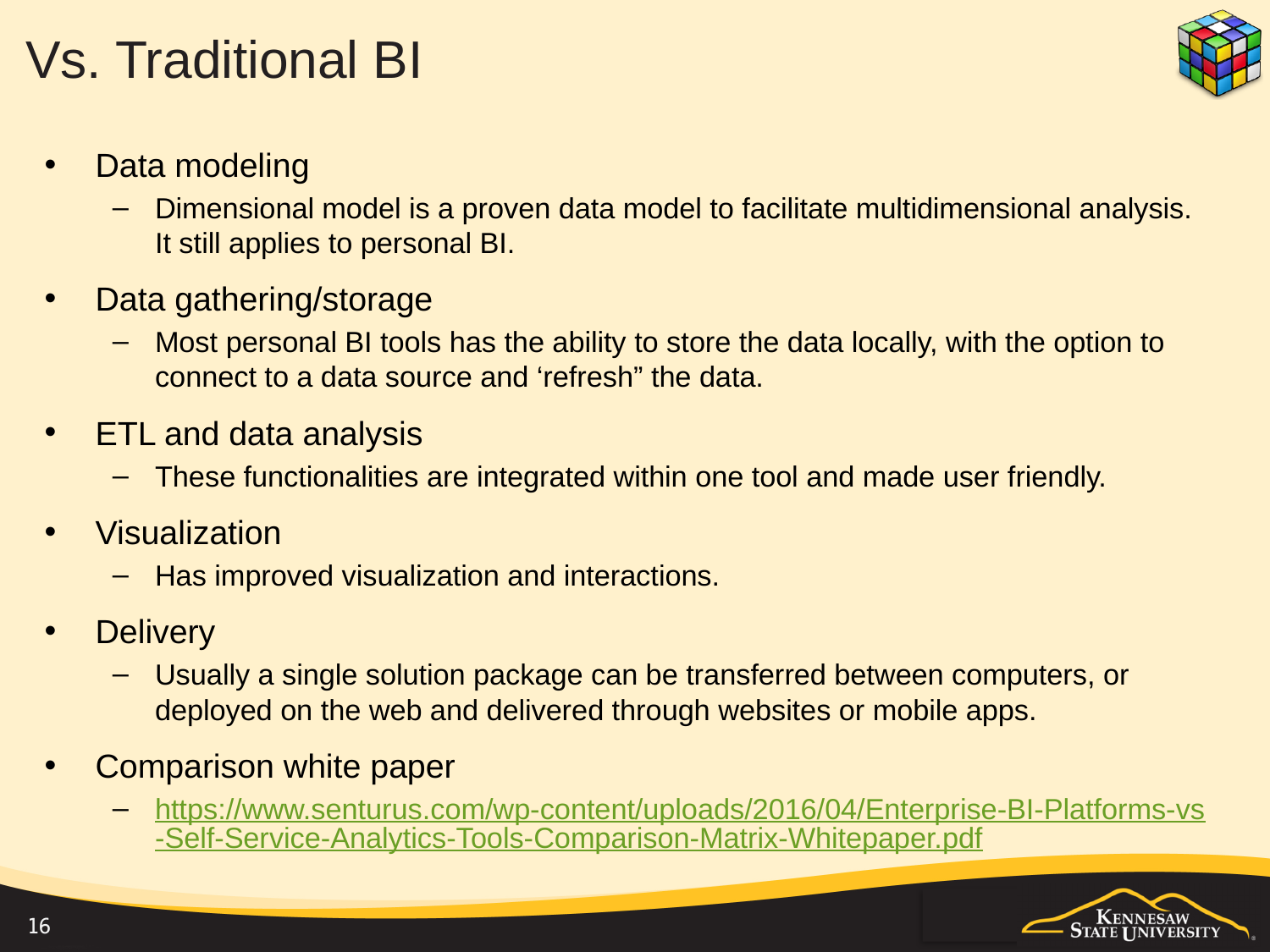

# Vs. Traditional BI
Data modeling
Dimensional model is a proven data model to facilitate multidimensional analysis. It still applies to personal BI.
Data gathering/storage
Most personal BI tools has the ability to store the data locally, with the option to connect to a data source and ‘refresh” the data.
ETL and data analysis
These functionalities are integrated within one tool and made user friendly.
Visualization
Has improved visualization and interactions.
Delivery
Usually a single solution package can be transferred between computers, or deployed on the web and delivered through websites or mobile apps.
Comparison white paper
https://www.senturus.com/wp-content/uploads/2016/04/Enterprise-BI-Platforms-vs-Self-Service-Analytics-Tools-Comparison-Matrix-Whitepaper.pdf
16